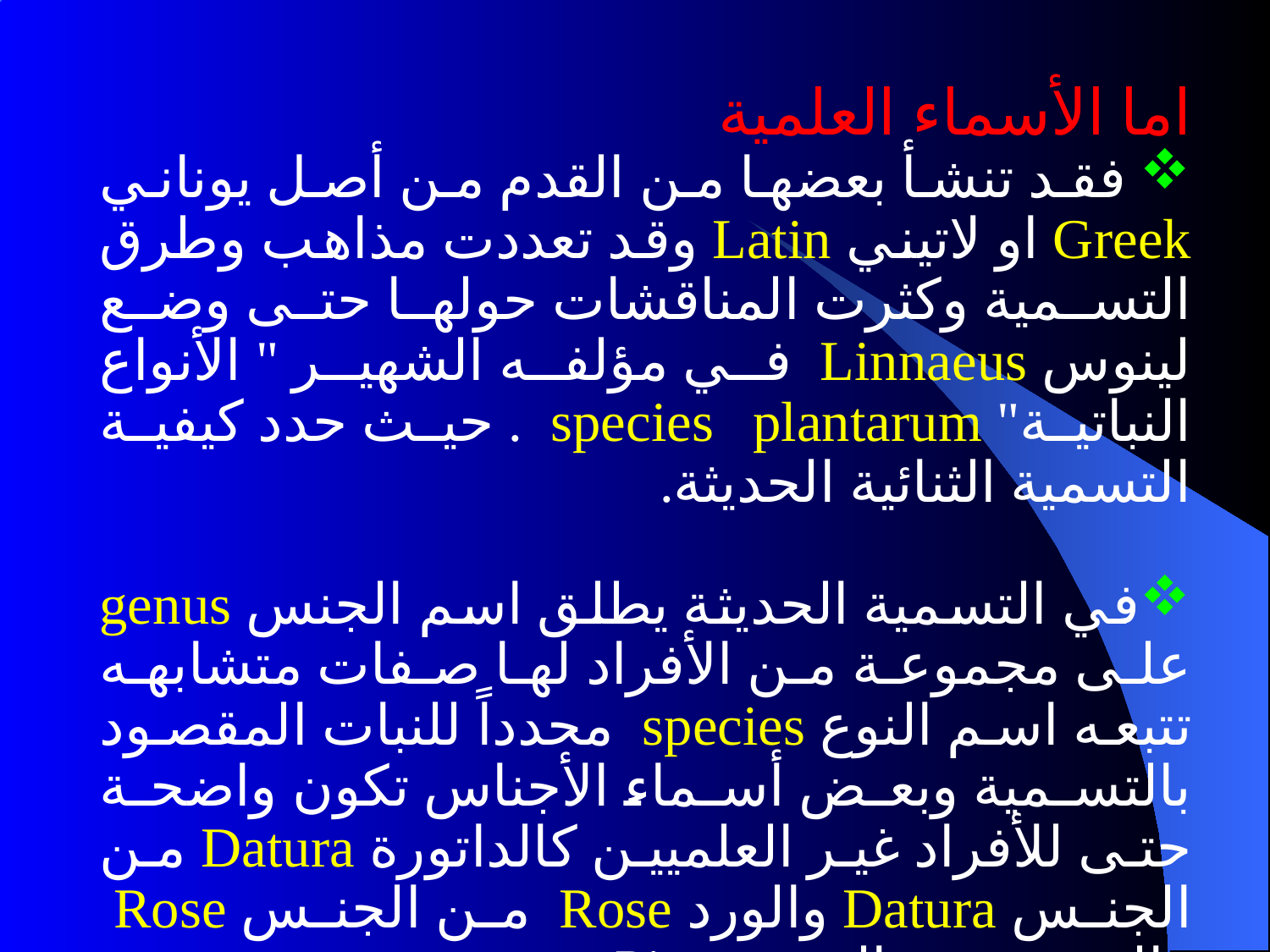

اما الأسماء العلمية
 فقد تنشأ بعضها من القدم من أصل يوناني Greek او لاتيني Latin وقد تعددت مذاهب وطرق التسمية وكثرت المناقشات حولها حتى وضع لينوس Linnaeus  في مؤلفه الشهير " الأنواع النباتية" species plantarum  . حيث حدد كيفية التسمية الثنائية الحديثة.

في التسمية الحديثة يطلق اسم الجنس genus على مجموعة من الأفراد لها صفات متشابهه تتبعه اسم النوع species  محدداً للنبات المقصود بالتسمية وبعض أسماء الأجناس تكون واضحة حتى للأفراد غير العلميين كالداتورة Datura من الجنس Datura والورد Rose  من الجنس Rose  والصنوبر من الجنس Pine.